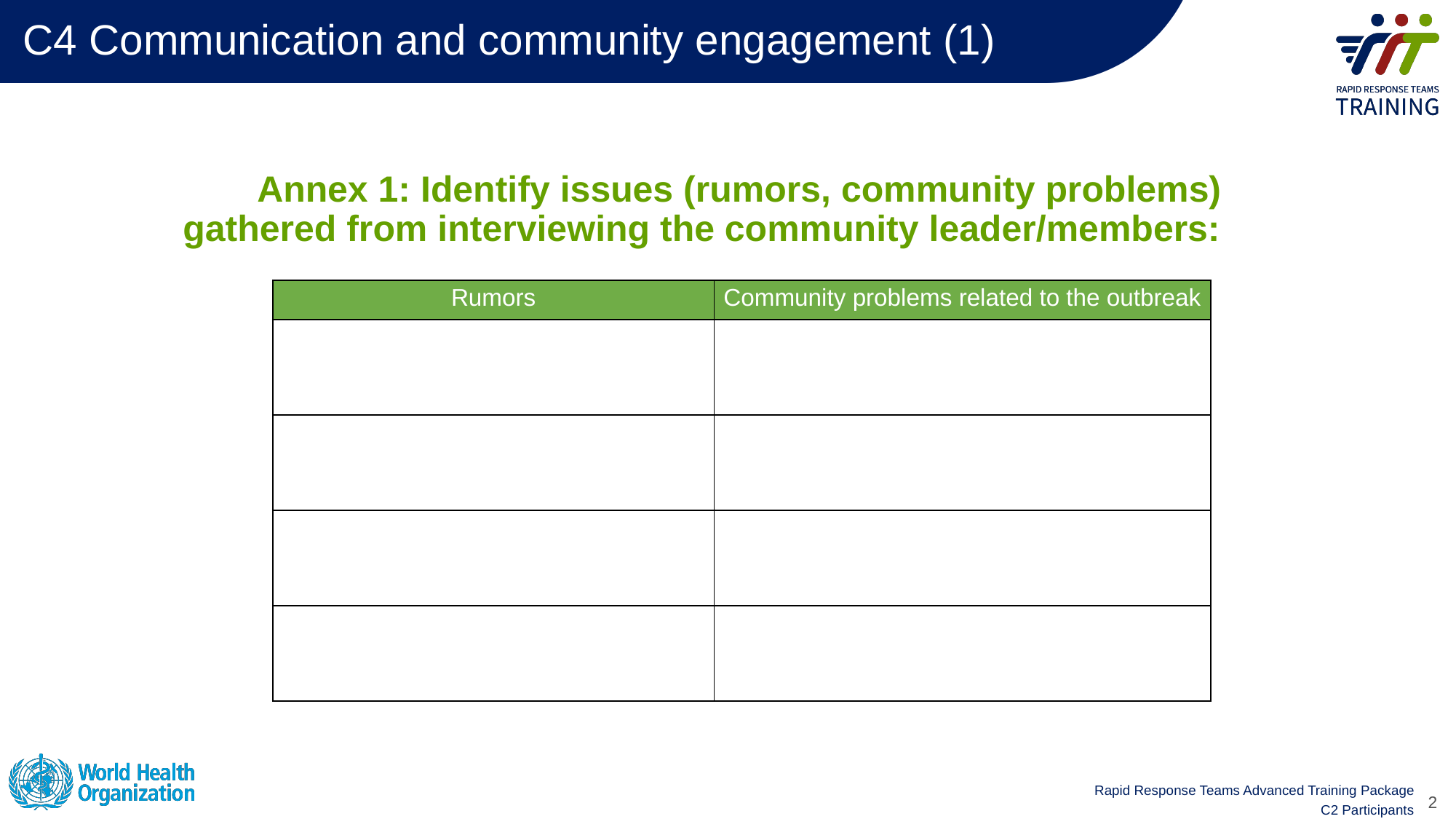

# C4 Communication and community engagement (1)
Annex 1: Identify issues (rumors, community problems) gathered from interviewing the community leader/members:
| Rumors | Community problems related to the outbreak |
| --- | --- |
|  |  |
|  |  |
|  |  |
|  |  |